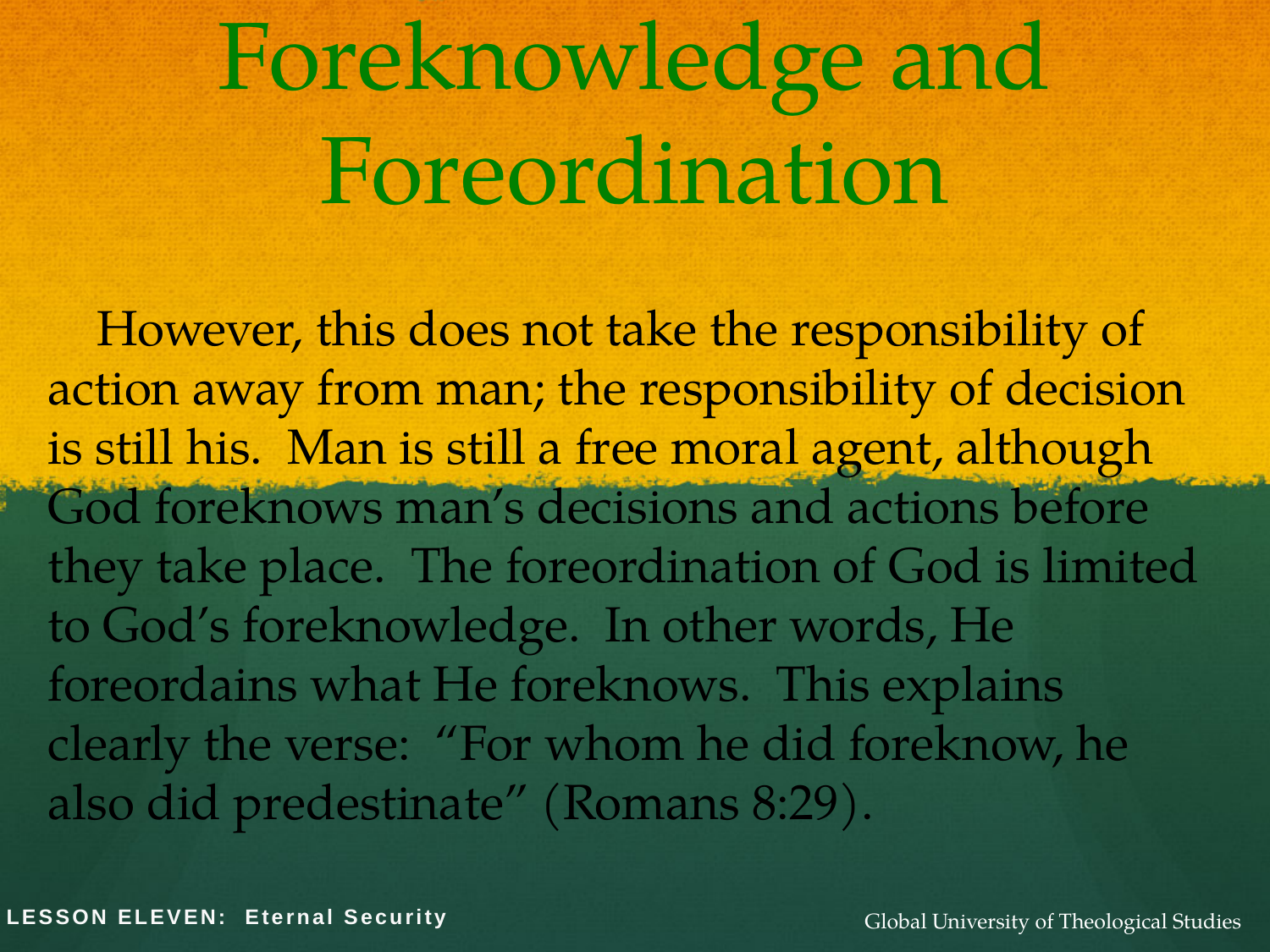

# Foreknowledge and Foreordination
    However, this does not take the responsibility of action away from man; the responsibility of decision is still his.  Man is still a free moral agent, although God foreknows man’s decisions and actions before they take place.  The foreordination of God is limited to God’s foreknowledge.  In other words, He foreordains what He foreknows.  This explains clearly the verse:  “For whom he did foreknow, he also did predestinate” (Romans 8:29).
LESSON ELEVEN:  Eternal Security
Global University of Theological Studies